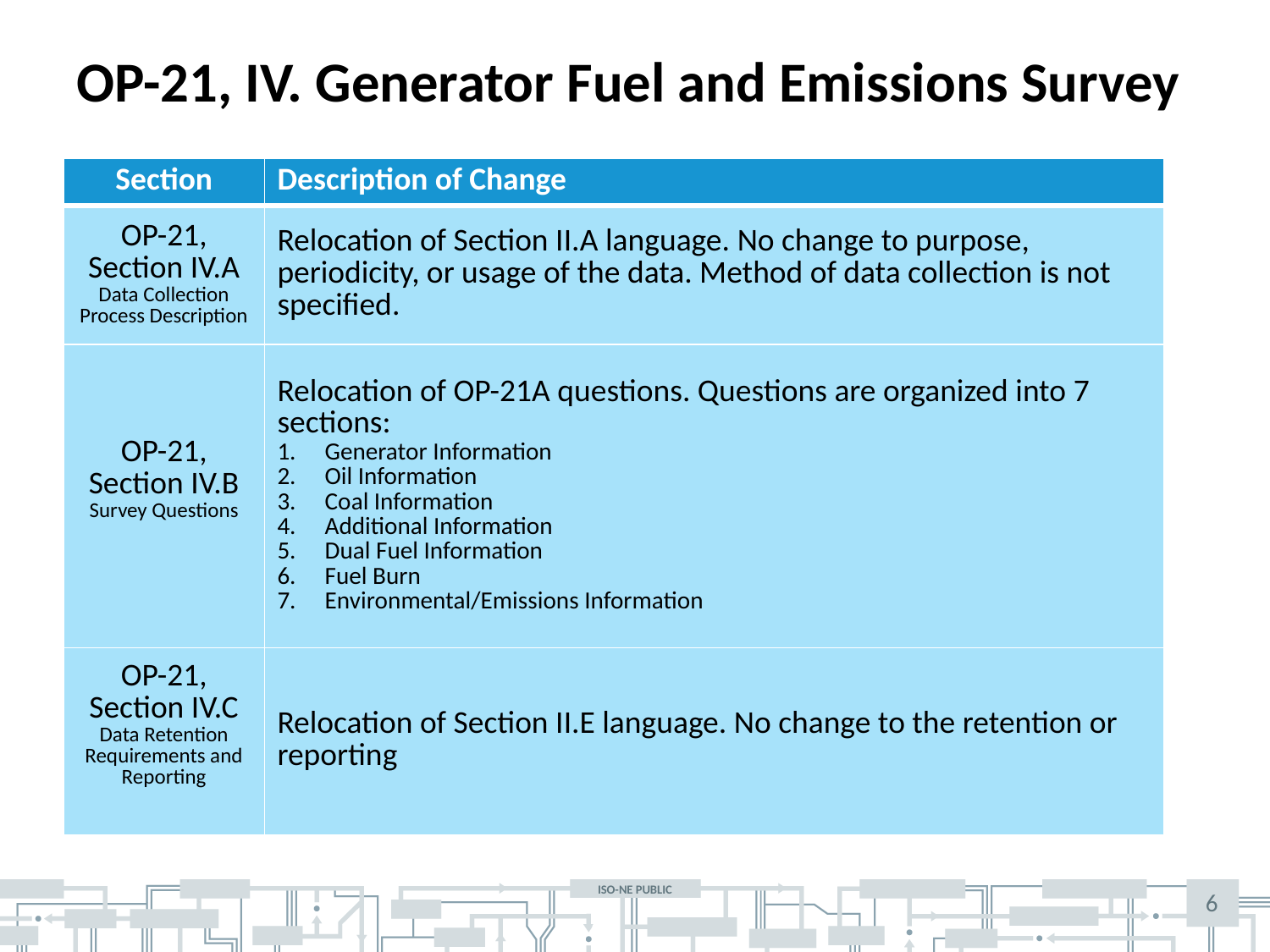

# OP-21, IV. Generator Fuel and Emissions Survey
| Section | Description of Change |
| --- | --- |
| OP-21, Section IV.A Data Collection Process Description | Relocation of Section II.A language. No change to purpose, periodicity, or usage of the data. Method of data collection is not specified. |
| OP-21, Section IV.B Survey Questions | Relocation of OP-21A questions. Questions are organized into 7 sections: Generator Information Oil Information Coal Information Additional Information Dual Fuel Information Fuel Burn Environmental/Emissions Information |
| OP-21, Section IV.C Data Retention Requirements and Reporting | Relocation of Section II.E language. No change to the retention or reporting |
6